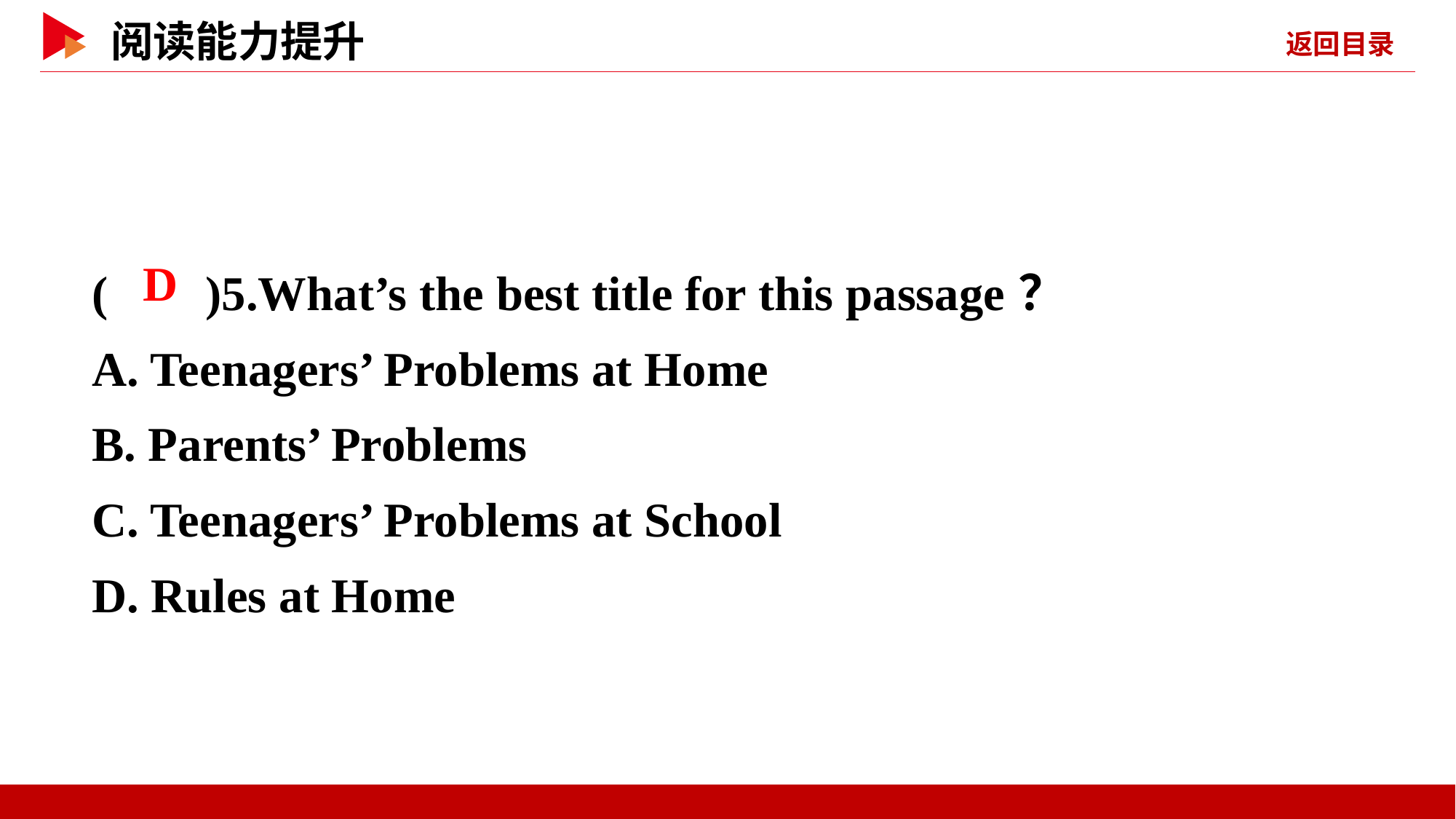

(        )5.What’s the best title for this passage？
A. Teenagers’ Problems at Home
B. Parents’ Problems
C. Teenagers’ Problems at School
D. Rules at Home
   D